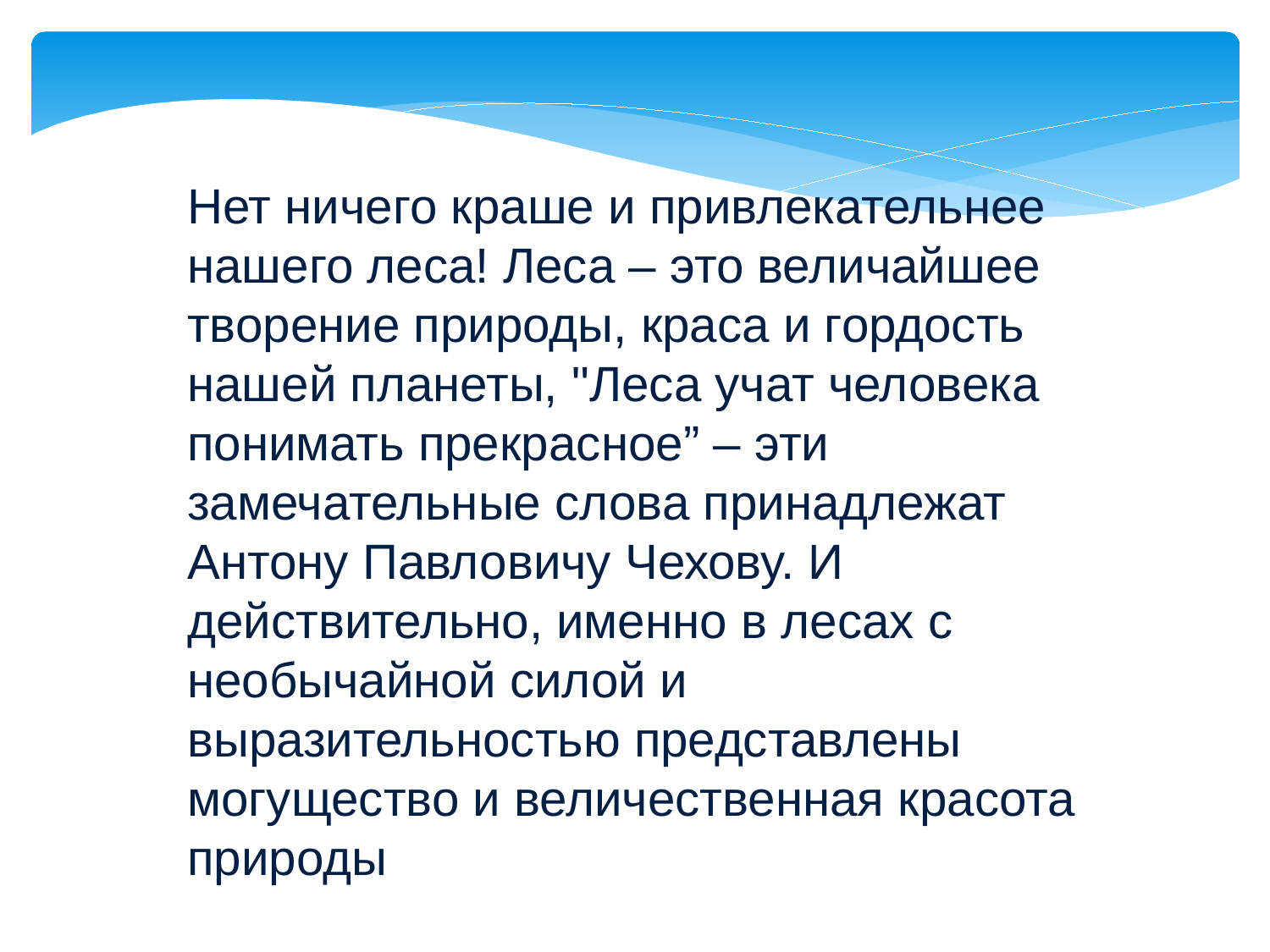

Нет ничего краше и привлекательнее нашего леса! Леса – это величайшее творение природы, краса и гордость нашей планеты, "Леса учат человека понимать прекрасное” – эти замечательные слова принадлежат Антону Павловичу Чехову. И действительно, именно в лесах с необычайной силой и выразительностью представлены могущество и величественная красота природы